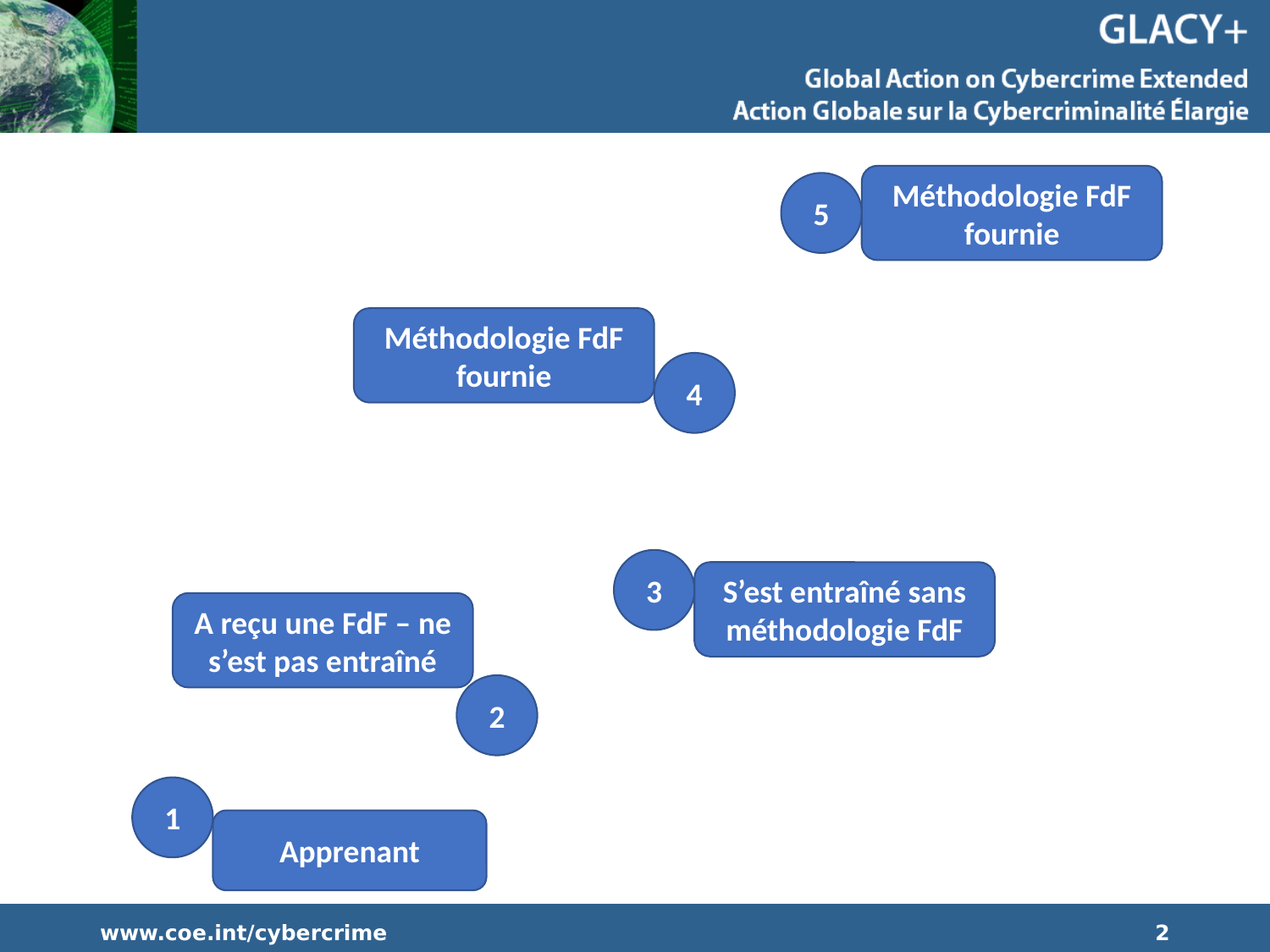

Méthodologie FdF fournie
5
Méthodologie FdF fournie
4
3
S’est entraîné sans méthodologie FdF
A reçu une FdF – ne s’est pas entraîné
2
1
Apprenant
www.coe.int/cybercrime
2